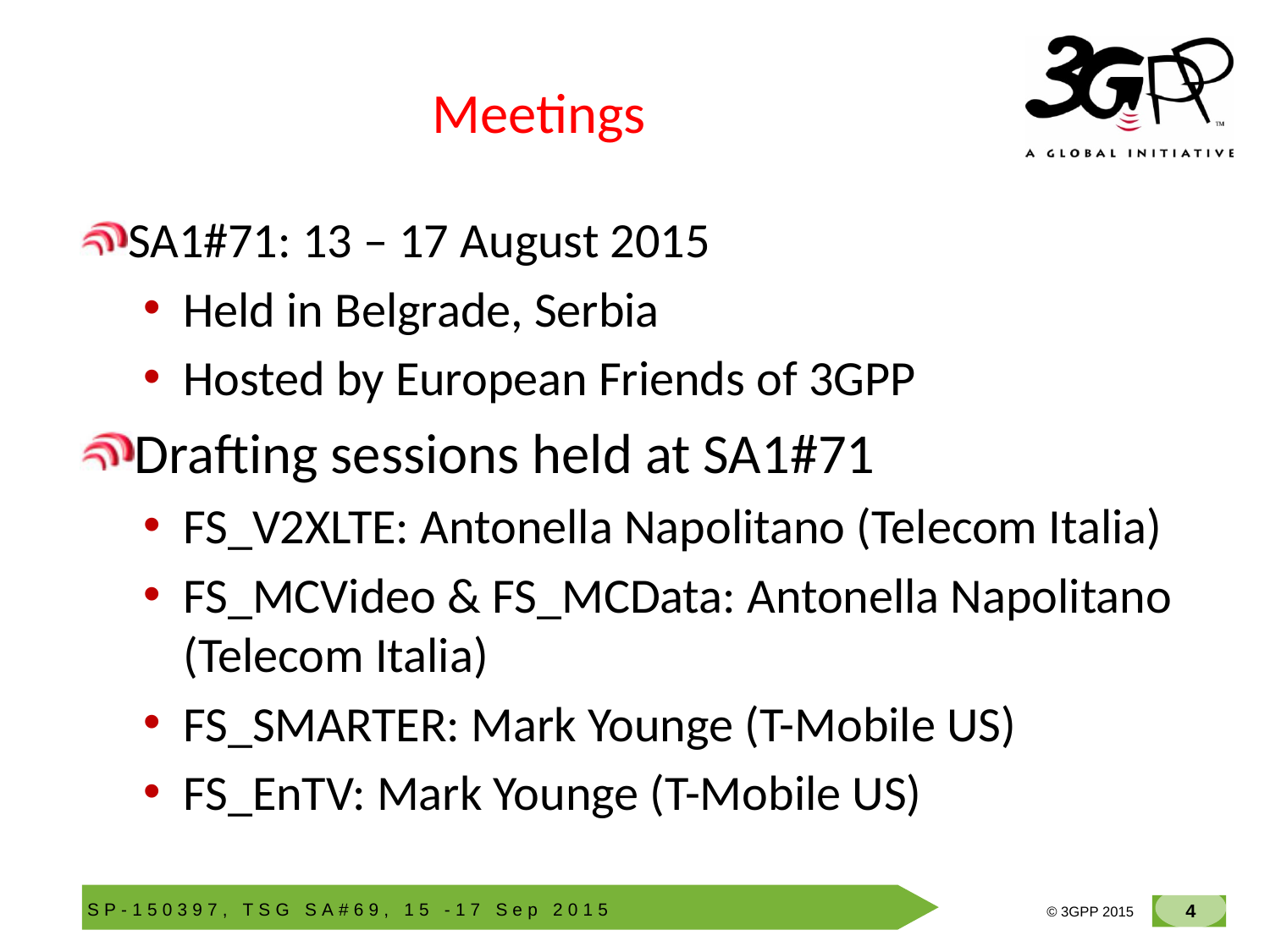

# Meetings
SA1#71: 13 – 17 August 2015
Held in Belgrade, Serbia
Hosted by European Friends of 3GPP
Drafting sessions held at SA1#71
FS_V2XLTE: Antonella Napolitano (Telecom Italia)
FS_MCVideo & FS_MCData: Antonella Napolitano (Telecom Italia)
FS_SMARTER: Mark Younge (T-Mobile US)
FS_EnTV: Mark Younge (T-Mobile US)